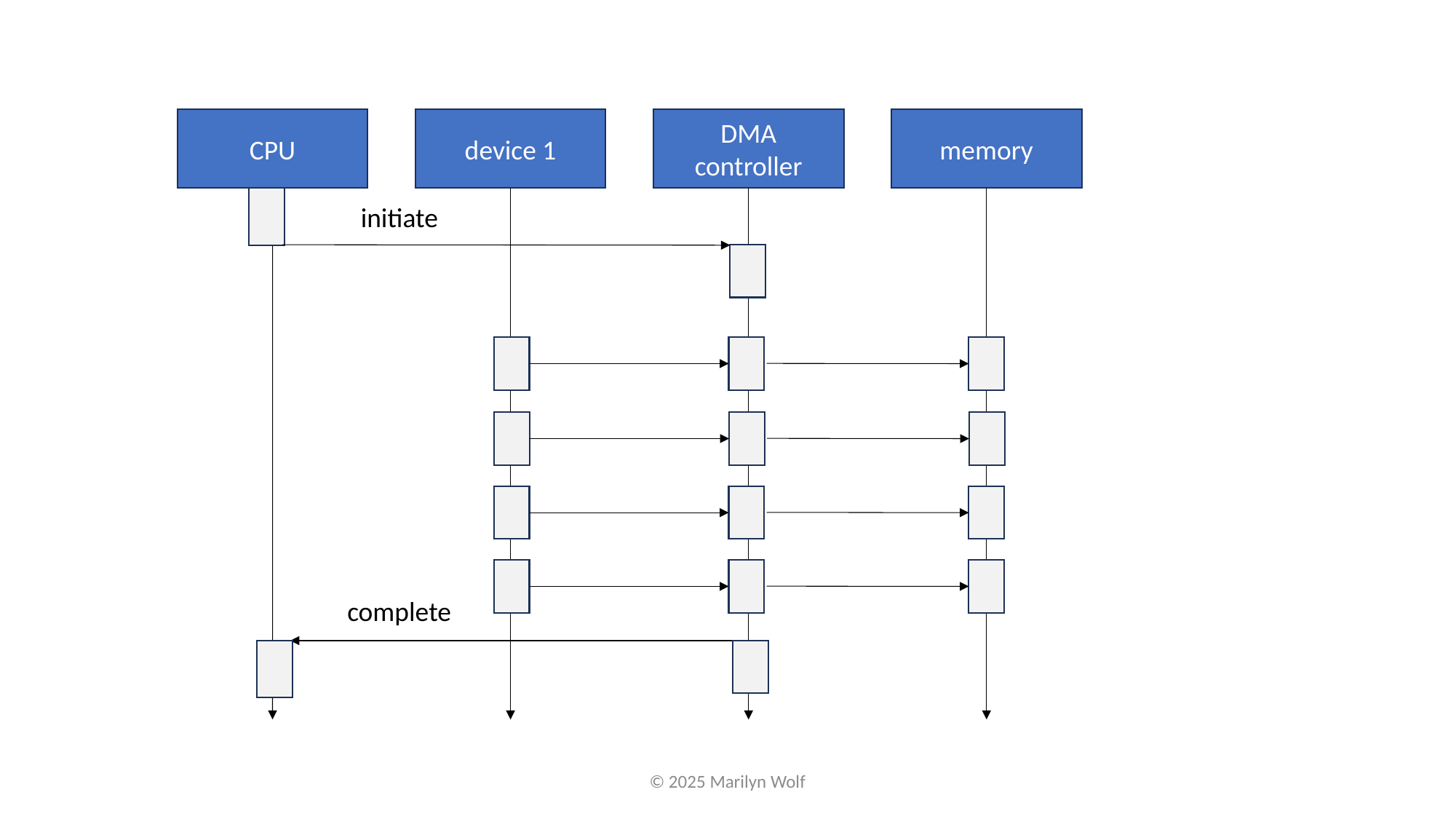

CPU
device 1
DMA controller
memory

initiate

complete

© 2025 Marilyn Wolf